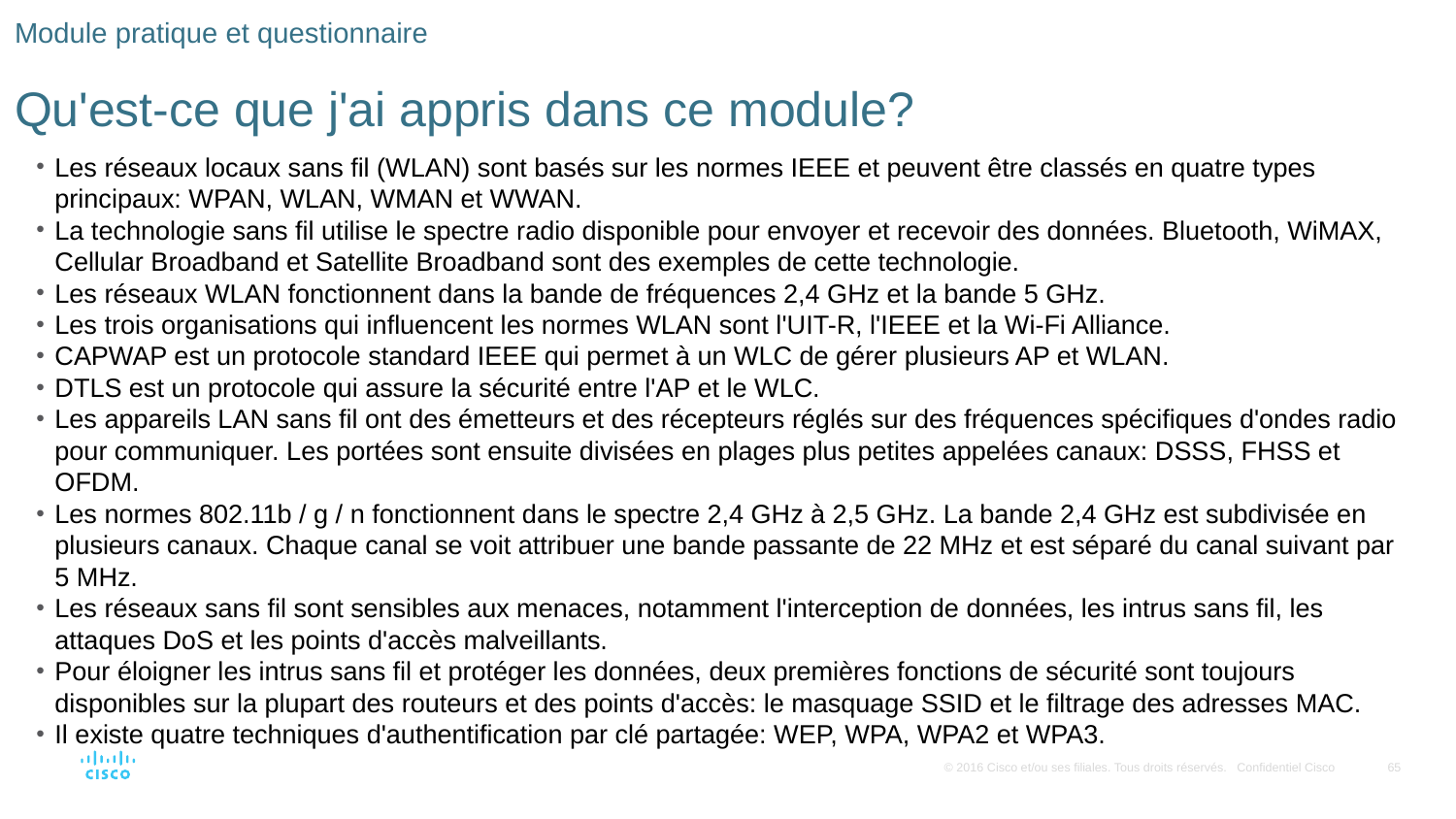

# Module pratique et questionnaire Qu'est-ce que j'ai appris dans ce module?
Les réseaux locaux sans fil (WLAN) sont basés sur les normes IEEE et peuvent être classés en quatre types principaux: WPAN, WLAN, WMAN et WWAN.
La technologie sans fil utilise le spectre radio disponible pour envoyer et recevoir des données. Bluetooth, WiMAX, Cellular Broadband et Satellite Broadband sont des exemples de cette technologie.
Les réseaux WLAN fonctionnent dans la bande de fréquences 2,4 GHz et la bande 5 GHz.
Les trois organisations qui influencent les normes WLAN sont l'UIT-R, l'IEEE et la Wi-Fi Alliance.
CAPWAP est un protocole standard IEEE qui permet à un WLC de gérer plusieurs AP et WLAN.
DTLS est un protocole qui assure la sécurité entre l'AP et le WLC.
Les appareils LAN sans fil ont des émetteurs et des récepteurs réglés sur des fréquences spécifiques d'ondes radio pour communiquer. Les portées sont ensuite divisées en plages plus petites appelées canaux: DSSS, FHSS et OFDM.
Les normes 802.11b / g / n fonctionnent dans le spectre 2,4 GHz à 2,5 GHz. La bande 2,4 GHz est subdivisée en plusieurs canaux. Chaque canal se voit attribuer une bande passante de 22 MHz et est séparé du canal suivant par 5 MHz.
Les réseaux sans fil sont sensibles aux menaces, notamment l'interception de données, les intrus sans fil, les attaques DoS et les points d'accès malveillants.
Pour éloigner les intrus sans fil et protéger les données, deux premières fonctions de sécurité sont toujours disponibles sur la plupart des routeurs et des points d'accès: le masquage SSID et le filtrage des adresses MAC.
Il existe quatre techniques d'authentification par clé partagée: WEP, WPA, WPA2 et WPA3.